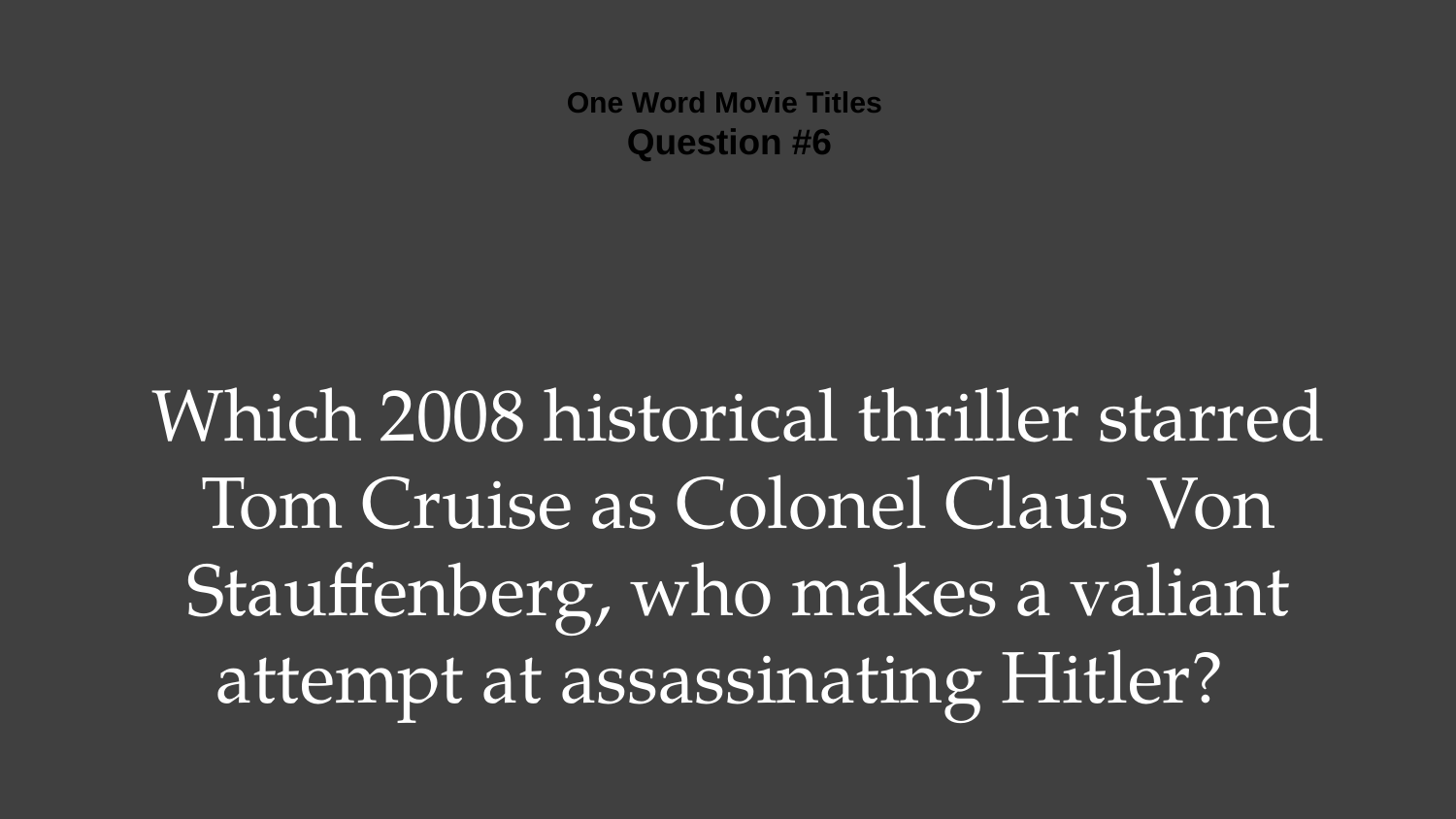

# One Word Movie Titles Question #6
Which 2008 historical thriller starred Tom Cruise as Colonel Claus Von Stauffenberg, who makes a valiant attempt at assassinating Hitler?